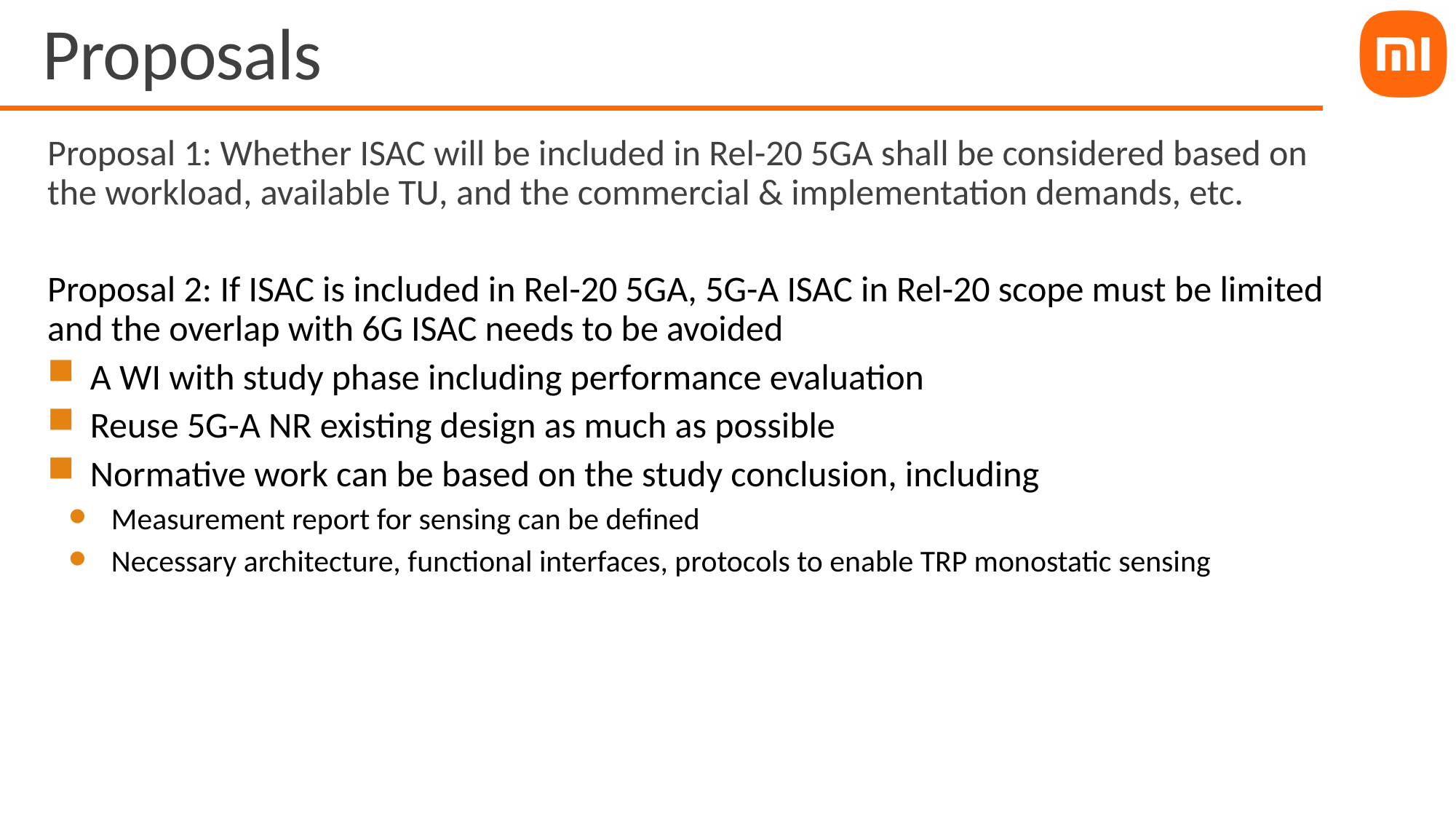

# Proposals
Proposal 1: Whether ISAC will be included in Rel-20 5GA shall be considered based on the workload, available TU, and the commercial & implementation demands, etc.

Proposal 2: If ISAC is included in Rel-20 5GA, 5G-A ISAC in Rel-20 scope must be limited and the overlap with 6G ISAC needs to be avoided
A WI with study phase including performance evaluation
Reuse 5G-A NR existing design as much as possible
Normative work can be based on the study conclusion, including
Measurement report for sensing can be defined
Necessary architecture, functional interfaces, protocols to enable TRP monostatic sensing